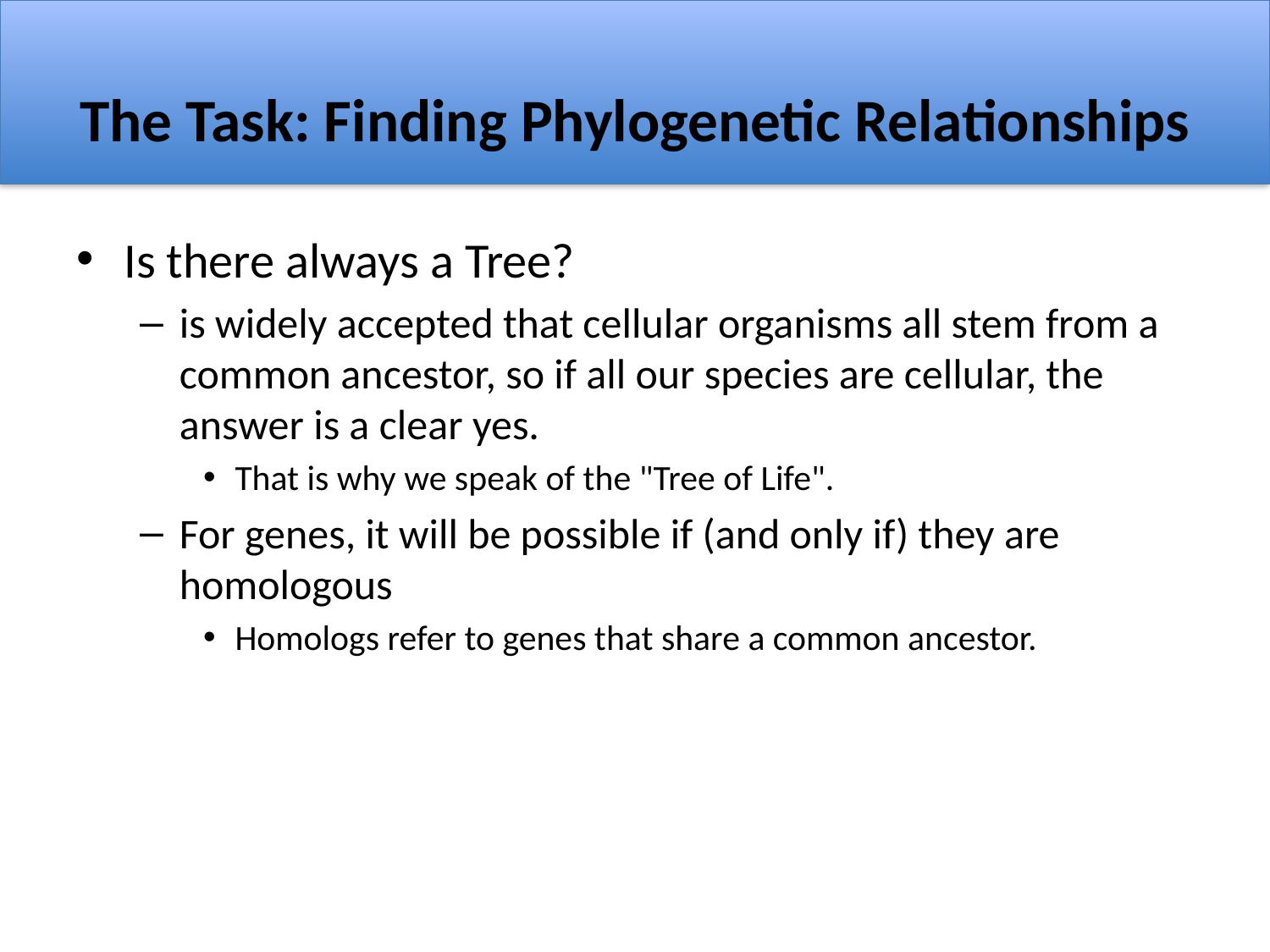

# The Task: Finding Phylogenetic Relationships
Is there always a Tree?
is widely accepted that cellular organisms all stem from a common ancestor, so if all our species are cellular, the answer is a clear yes.
That is why we speak of the "Tree of Life".
For genes, it will be possible if (and only if) they are homologous
Homologs refer to genes that share a common ancestor.